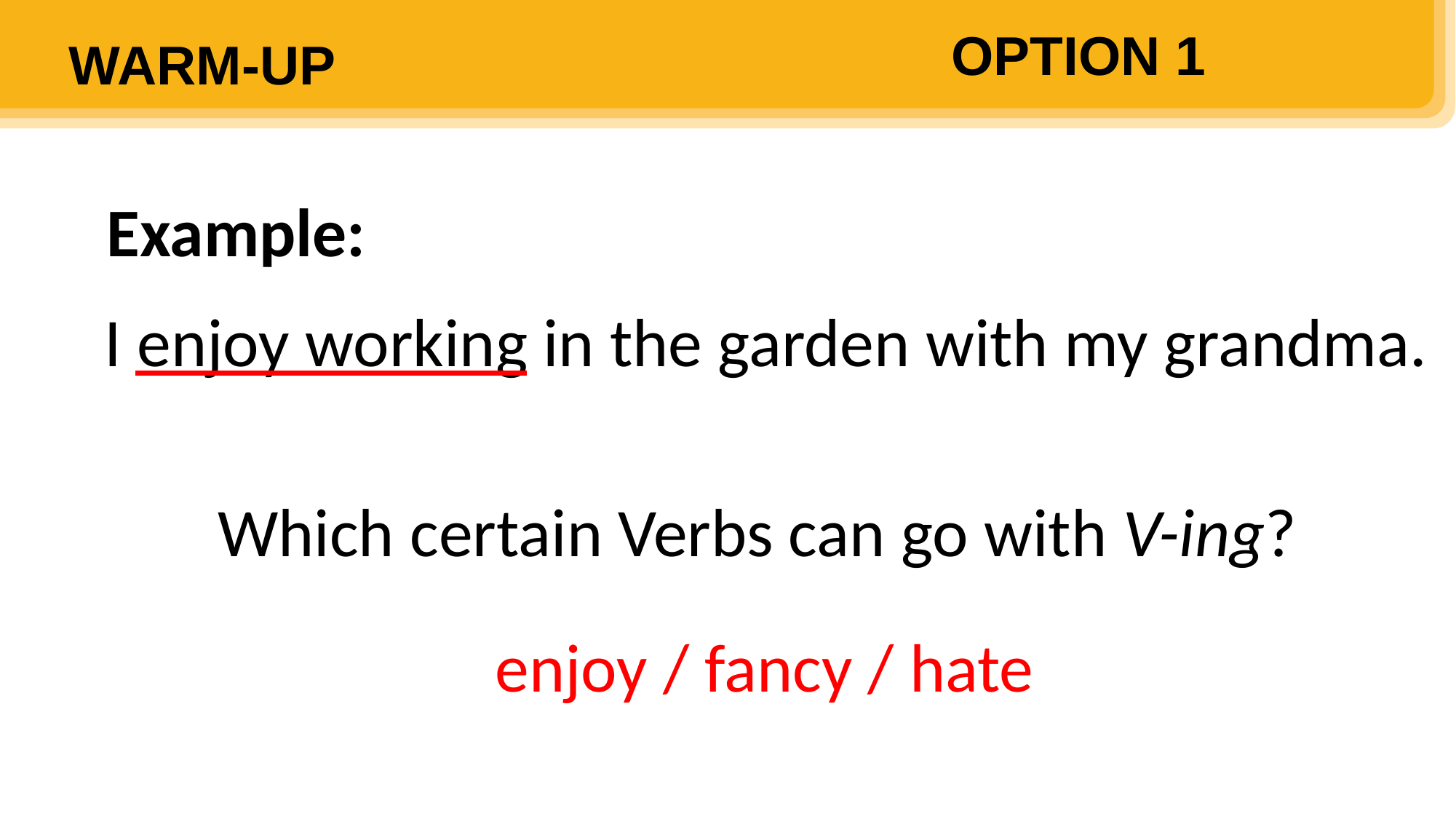

OPTION 1
WARM-UP
Example:
 I enjoy working in the garden with my grandma.
Which certain Verbs can go with V-ing?
enjoy / fancy / hate